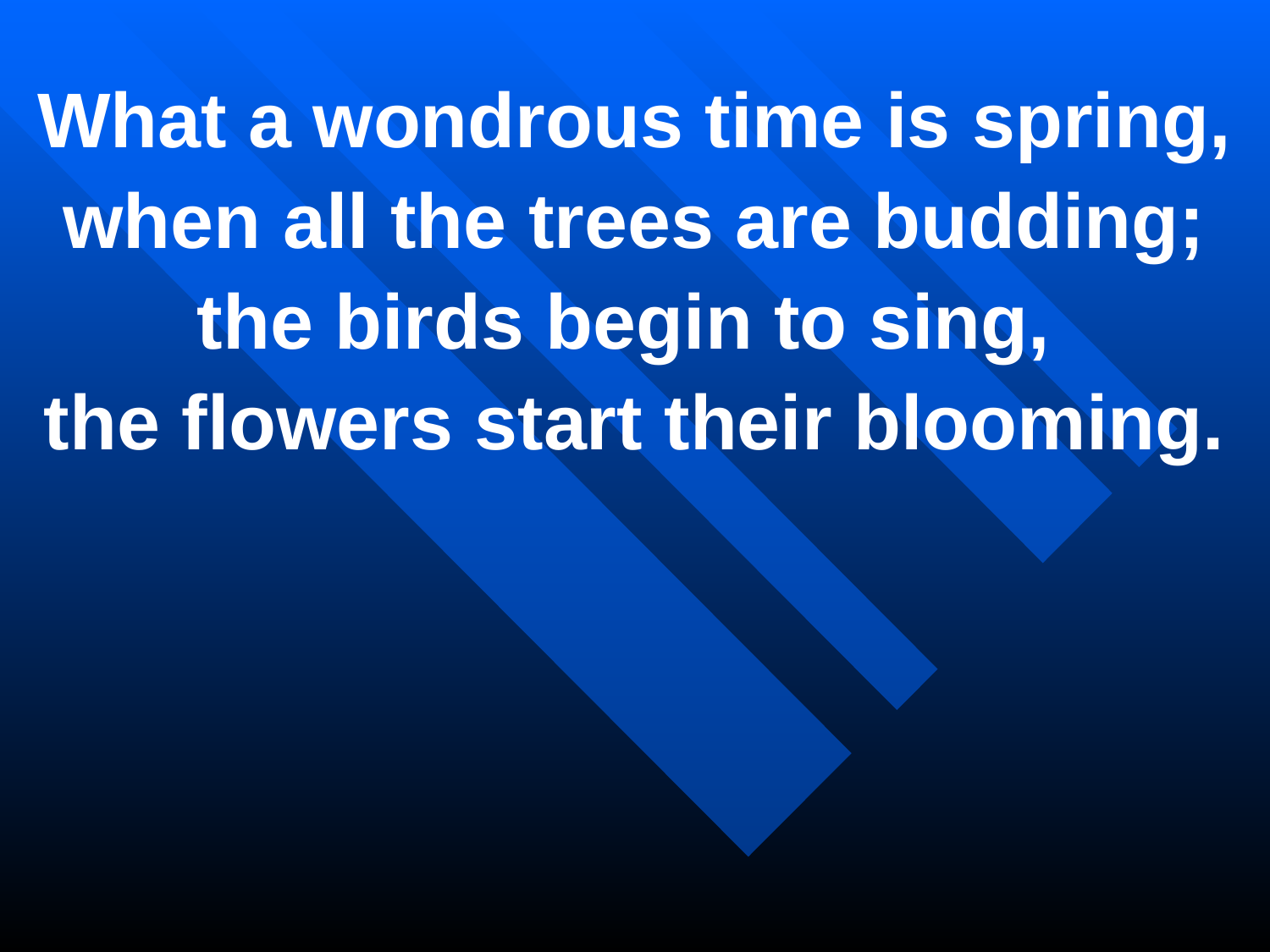

What a wondrous time is spring,
when all the trees are budding;
the birds begin to sing,
the flowers start their blooming.